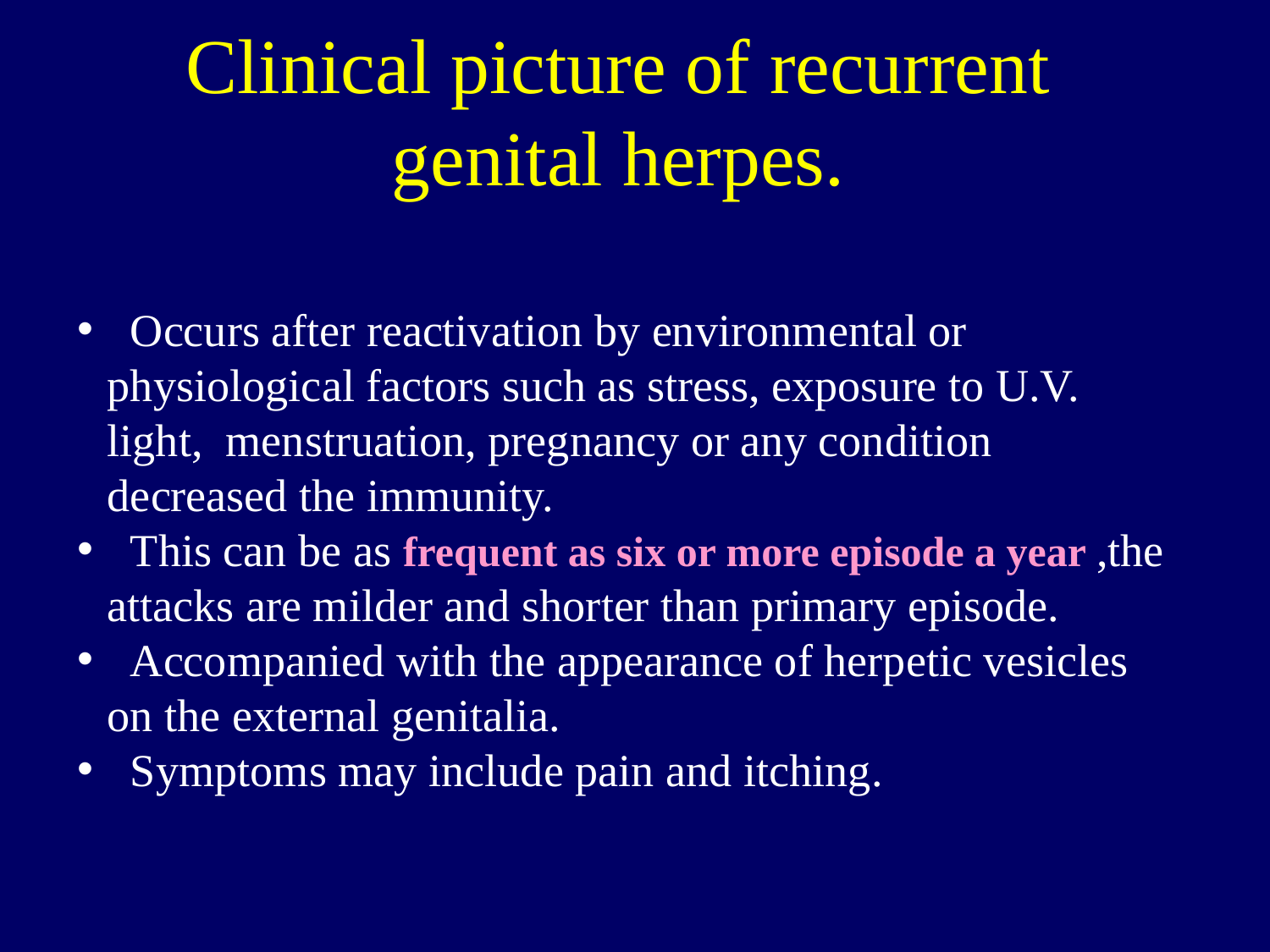

Clinical picture of recurrent genital herpes.

  Occurs after reactivation by environmental or physiological factors such as stress, exposure to U.V. light,  menstruation, pregnancy or any condition decreased the immunity.
  This can be as frequent as six or more episode a year ,the attacks are milder and shorter than primary episode.
  Accompanied with the appearance of herpetic vesicles on the external genitalia.
  Symptoms may include pain and itching.